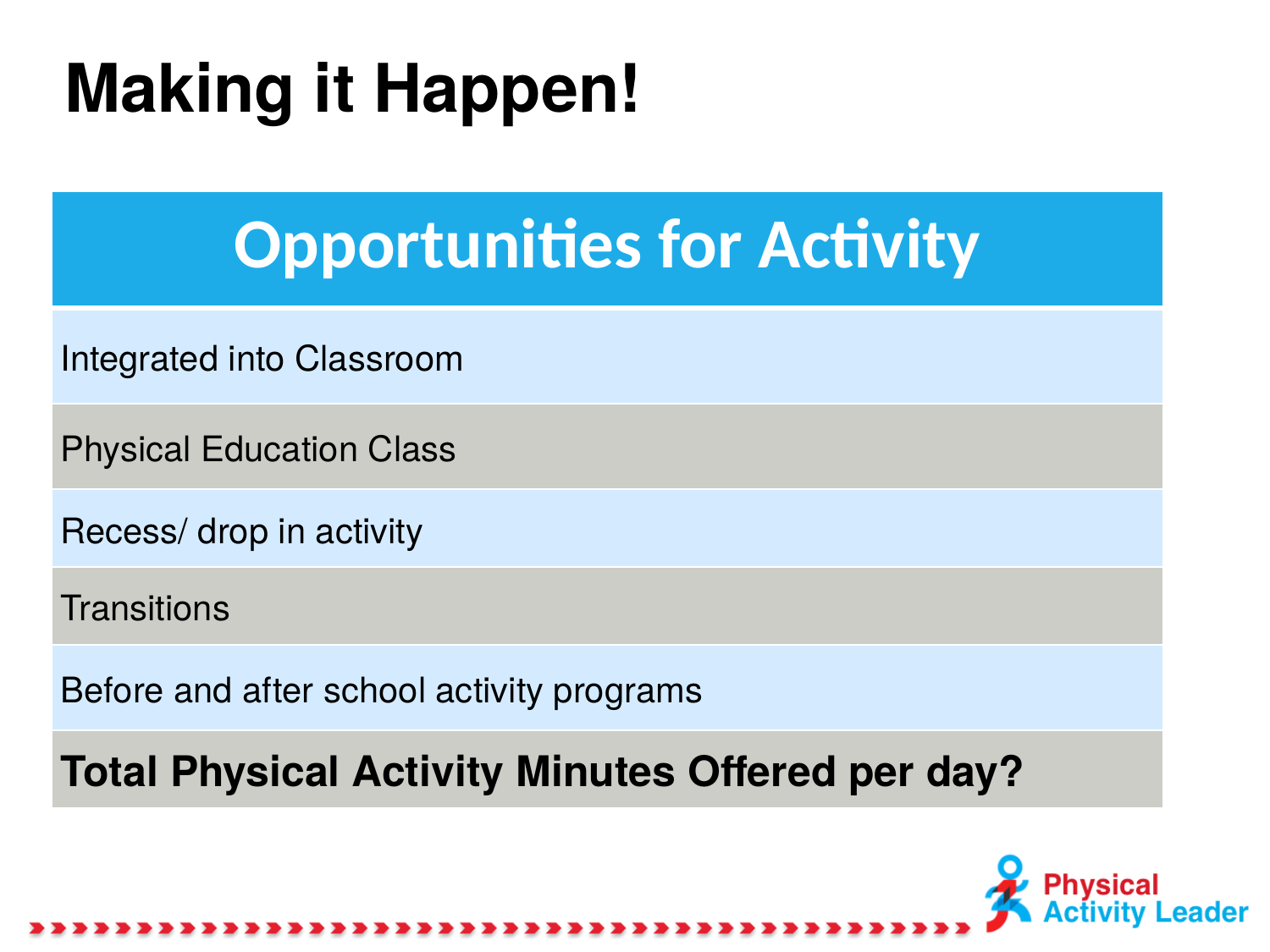

# Making it Happen!
| Opportunities for Activity |
| --- |
| Integrated into Classroom |
| Physical Education Class |
| Recess/ drop in activity |
| Transitions |
| Before and after school activity programs |
| Total Physical Activity Minutes Offered per day? |